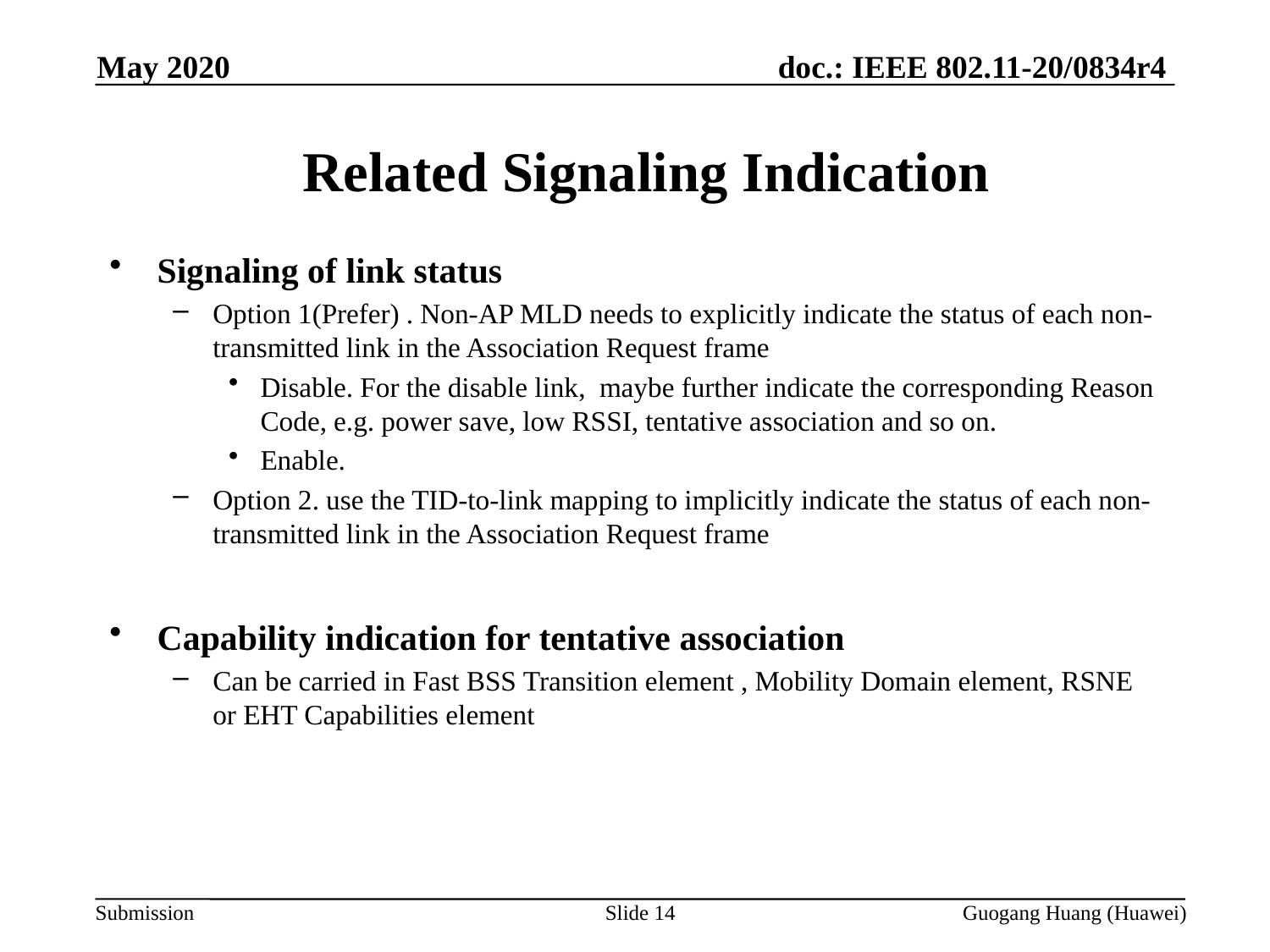

May 2020
Related Signaling Indication
Signaling of link status
Option 1(Prefer) . Non-AP MLD needs to explicitly indicate the status of each non-transmitted link in the Association Request frame
Disable. For the disable link,  maybe further indicate the corresponding Reason Code, e.g. power save, low RSSI, tentative association and so on.
Enable.
Option 2. use the TID-to-link mapping to implicitly indicate the status of each non-transmitted link in the Association Request frame

Capability indication for tentative association
Can be carried in Fast BSS Transition element , Mobility Domain element, RSNE or EHT Capabilities element

Slide 14
Guogang Huang (Huawei)